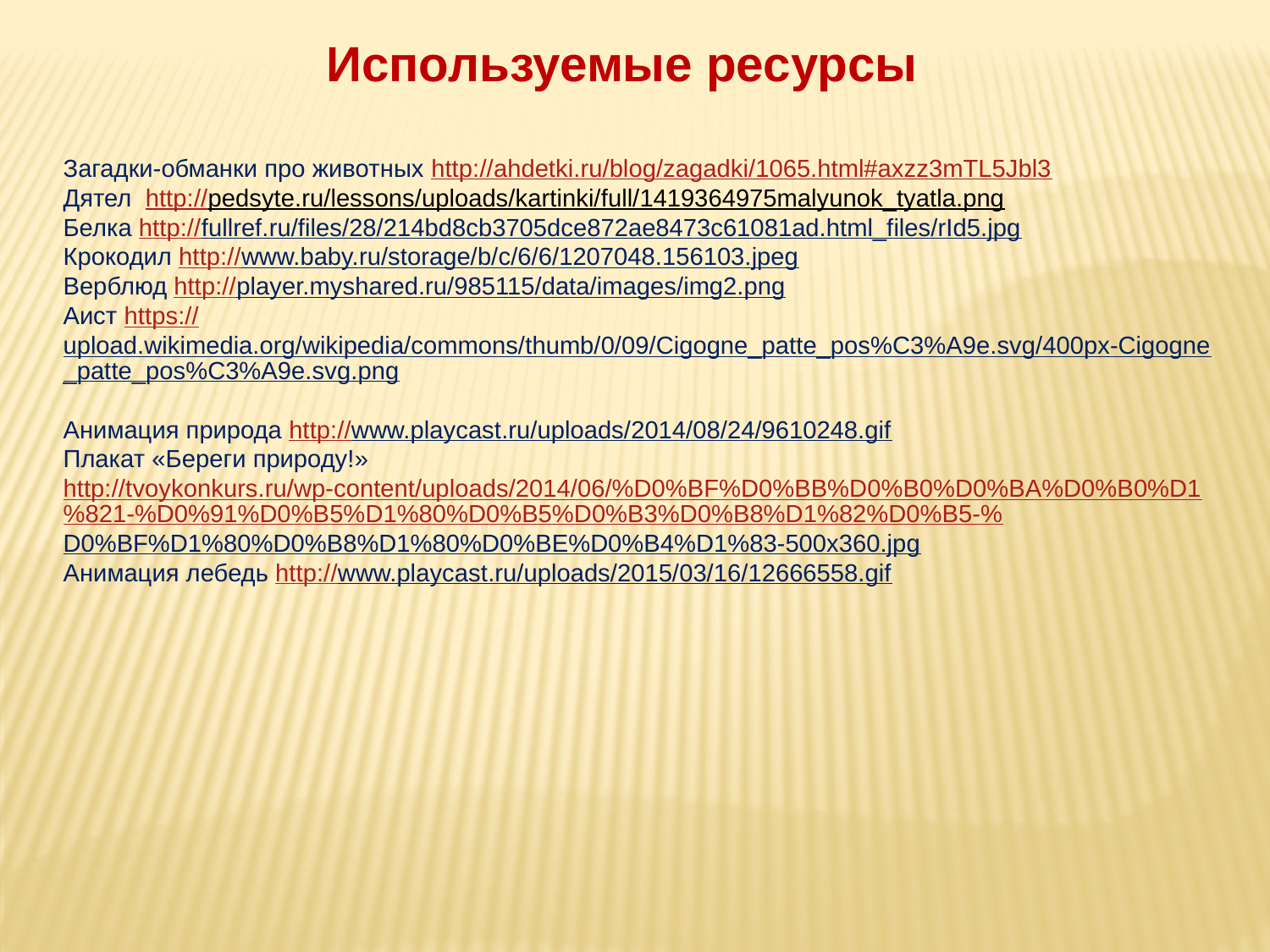

Используемые ресурсы
Загадки-обманки про животных http://ahdetki.ru/blog/zagadki/1065.html#axzz3mTL5Jbl3
Дятел  http://pedsyte.ru/lessons/uploads/kartinki/full/1419364975malyunok_tyatla.png
Белка http://fullref.ru/files/28/214bd8cb3705dce872ae8473c61081ad.html_files/rId5.jpg
Крокодил http://www.baby.ru/storage/b/c/6/6/1207048.156103.jpeg
Верблюд http://player.myshared.ru/985115/data/images/img2.png
Аист https://upload.wikimedia.org/wikipedia/commons/thumb/0/09/Cigogne_patte_pos%C3%A9e.svg/400px-Cigogne_patte_pos%C3%A9e.svg.png
Анимация природа http://www.playcast.ru/uploads/2014/08/24/9610248.gif
Плакат «Береги природу!» http://tvoykonkurs.ru/wp-content/uploads/2014/06/%D0%BF%D0%BB%D0%B0%D0%BA%D0%B0%D1%821-%D0%91%D0%B5%D1%80%D0%B5%D0%B3%D0%B8%D1%82%D0%B5-%D0%BF%D1%80%D0%B8%D1%80%D0%BE%D0%B4%D1%83-500x360.jpg
Анимация лебедь http://www.playcast.ru/uploads/2015/03/16/12666558.gif